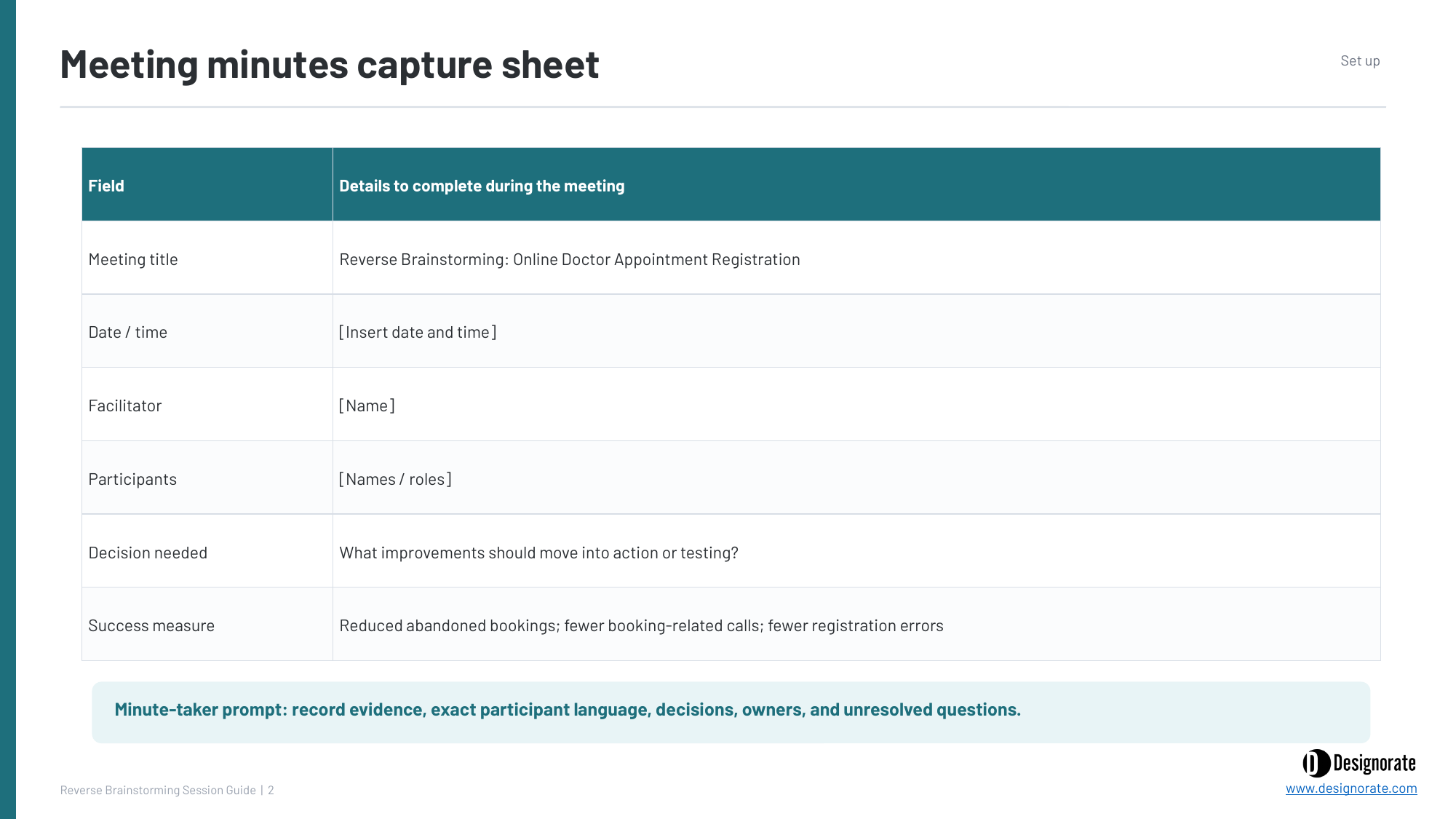

Meeting minutes capture sheet
Set up

Field
Details to complete during the meeting

Meeting title
Reverse Brainstorming: Online Doctor Appointment Registration

Date / time
[Insert date and time]

Facilitator
[Name]

Participants
[Names / roles]

Decision needed
What improvements should move into action or testing?

Success measure
Reduced abandoned bookings; fewer booking-related calls; fewer registration errors

Minute-taker prompt: record evidence, exact participant language, decisions, owners, and unresolved questions.
Reverse Brainstorming Session Guide  |  2